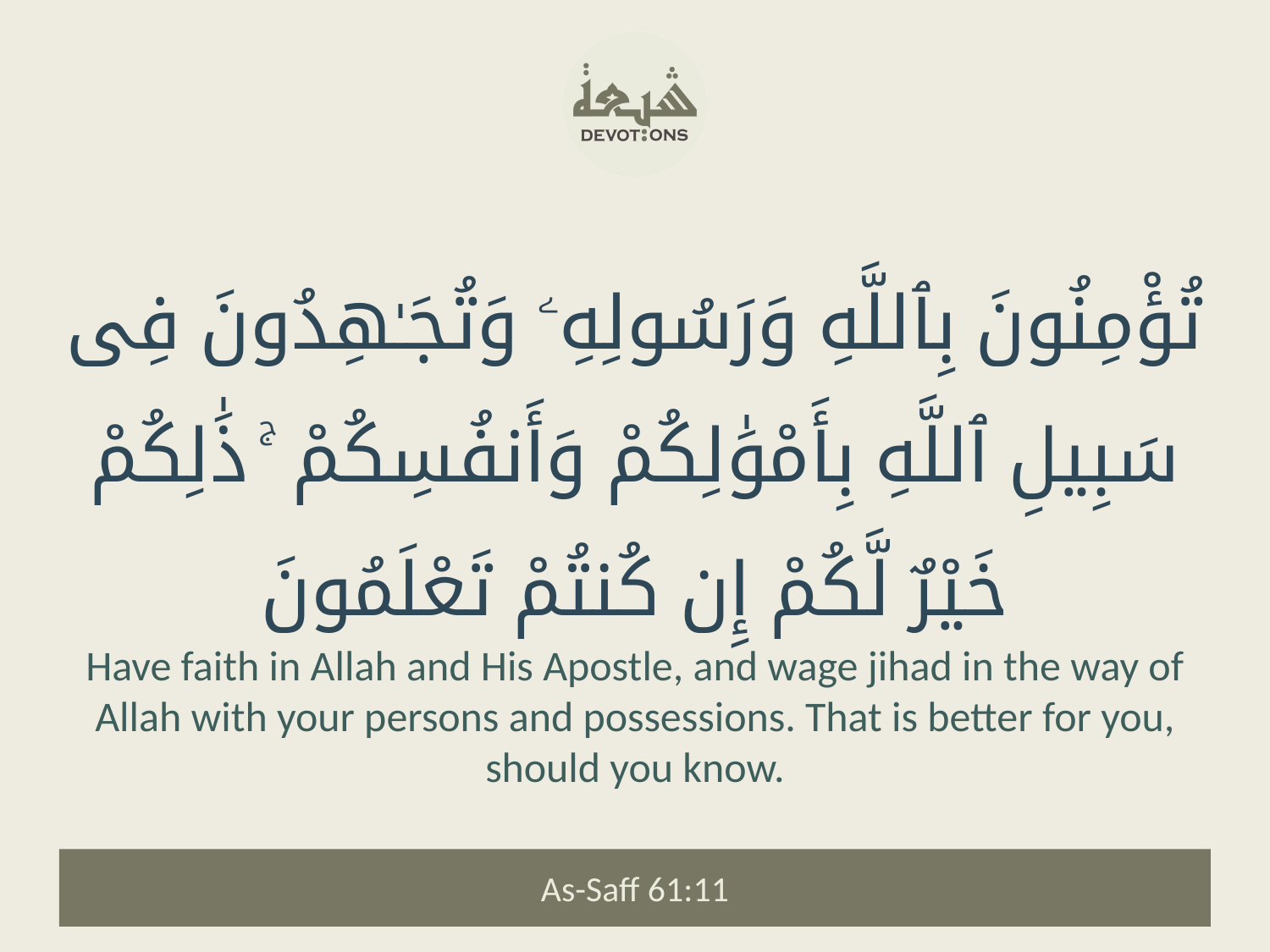

تُؤْمِنُونَ بِٱللَّهِ وَرَسُولِهِۦ وَتُجَـٰهِدُونَ فِى سَبِيلِ ٱللَّهِ بِأَمْوَٰلِكُمْ وَأَنفُسِكُمْ ۚ ذَٰلِكُمْ خَيْرٌ لَّكُمْ إِن كُنتُمْ تَعْلَمُونَ
Have faith in Allah and His Apostle, and wage jihad in the way of Allah with your persons and possessions. That is better for you, should you know.
As-Saff 61:11